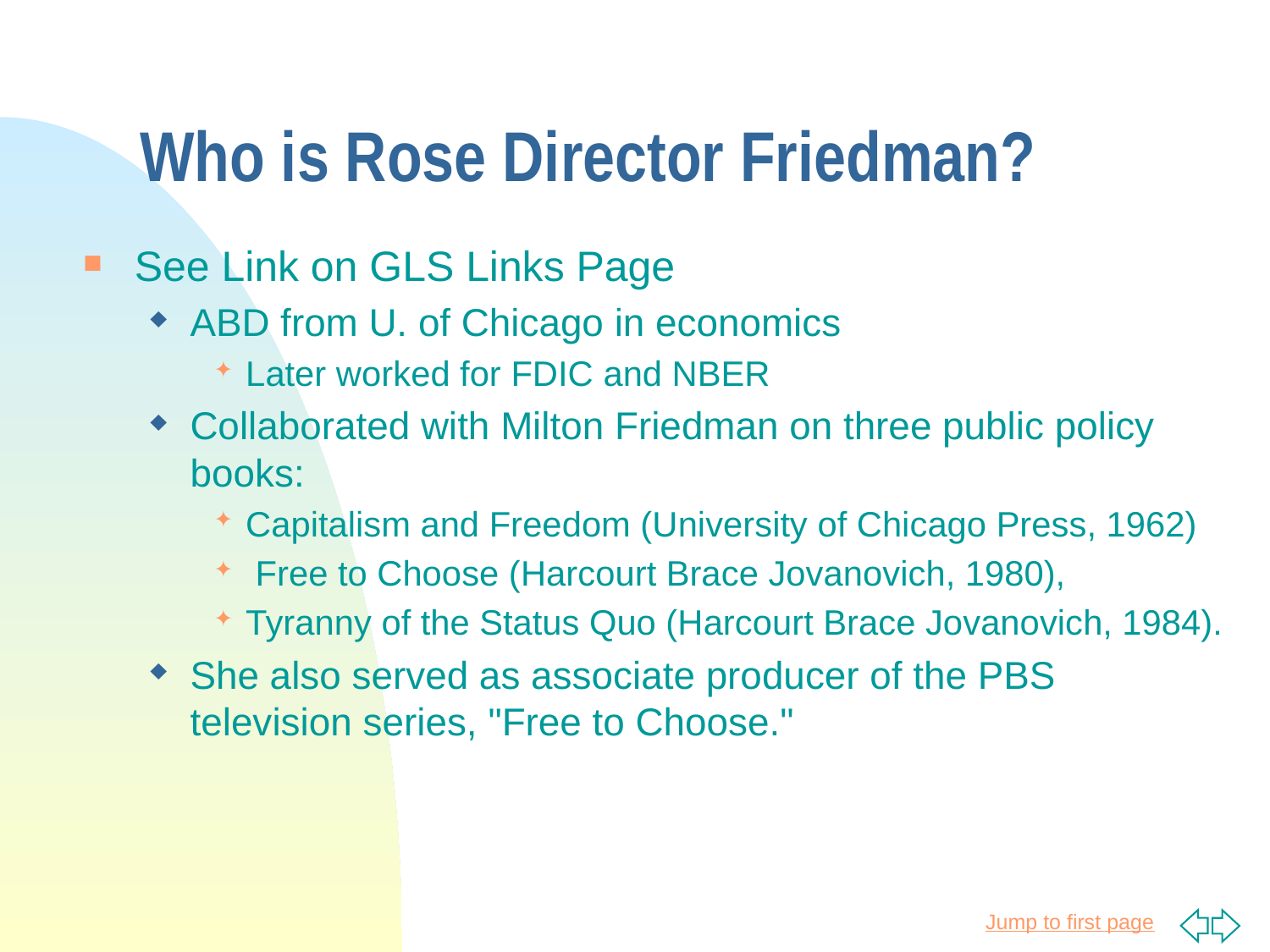

# Who is Rose Director Friedman?
See Link on GLS Links Page
ABD from U. of Chicago in economics
Later worked for FDIC and NBER
Collaborated with Milton Friedman on three public policy books:
Capitalism and Freedom (University of Chicago Press, 1962)
 Free to Choose (Harcourt Brace Jovanovich, 1980),
Tyranny of the Status Quo (Harcourt Brace Jovanovich, 1984).
She also served as associate producer of the PBS television series, "Free to Choose."